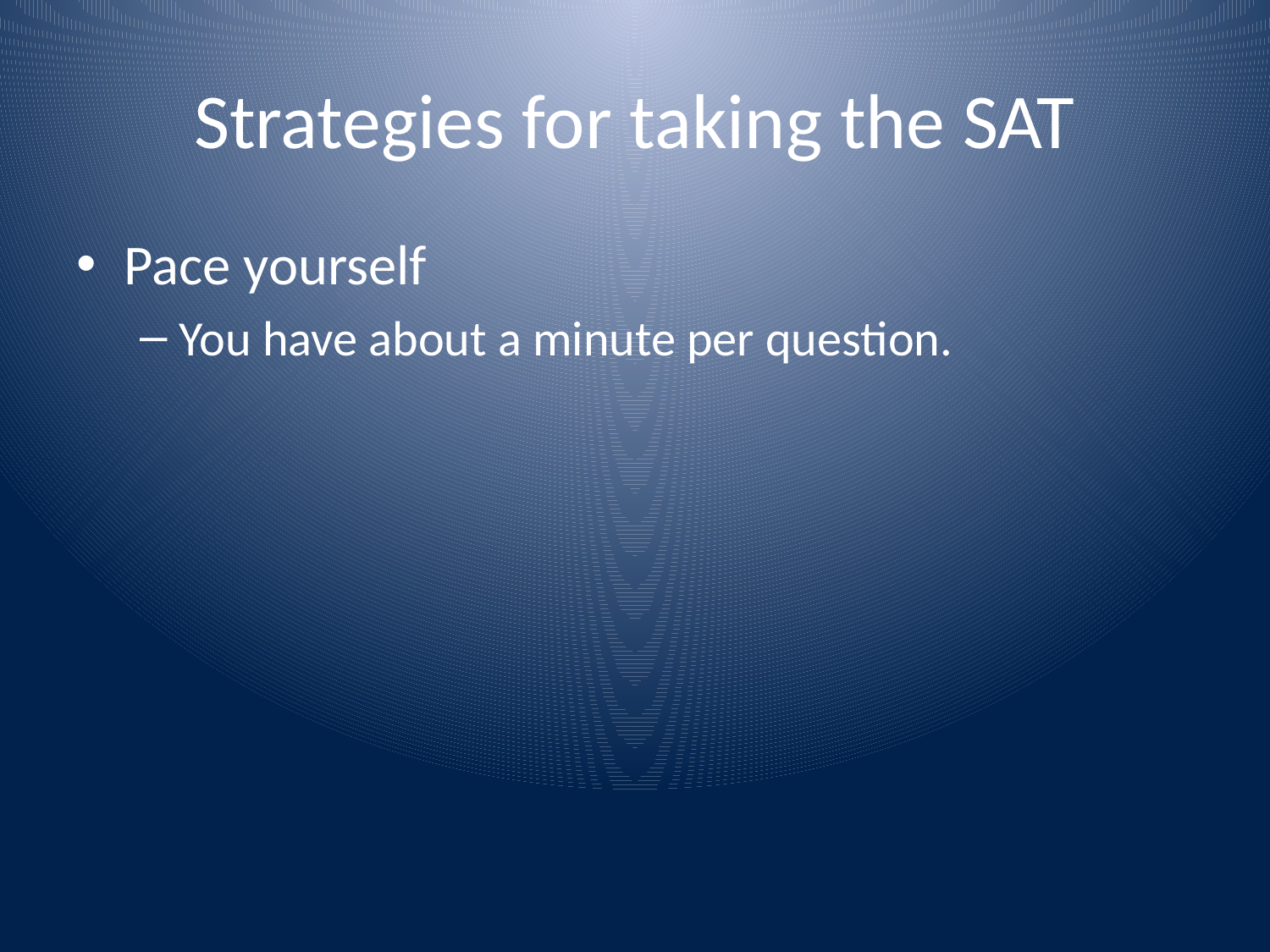

# Strategies for taking the SAT
Pace yourself
You have about a minute per question.